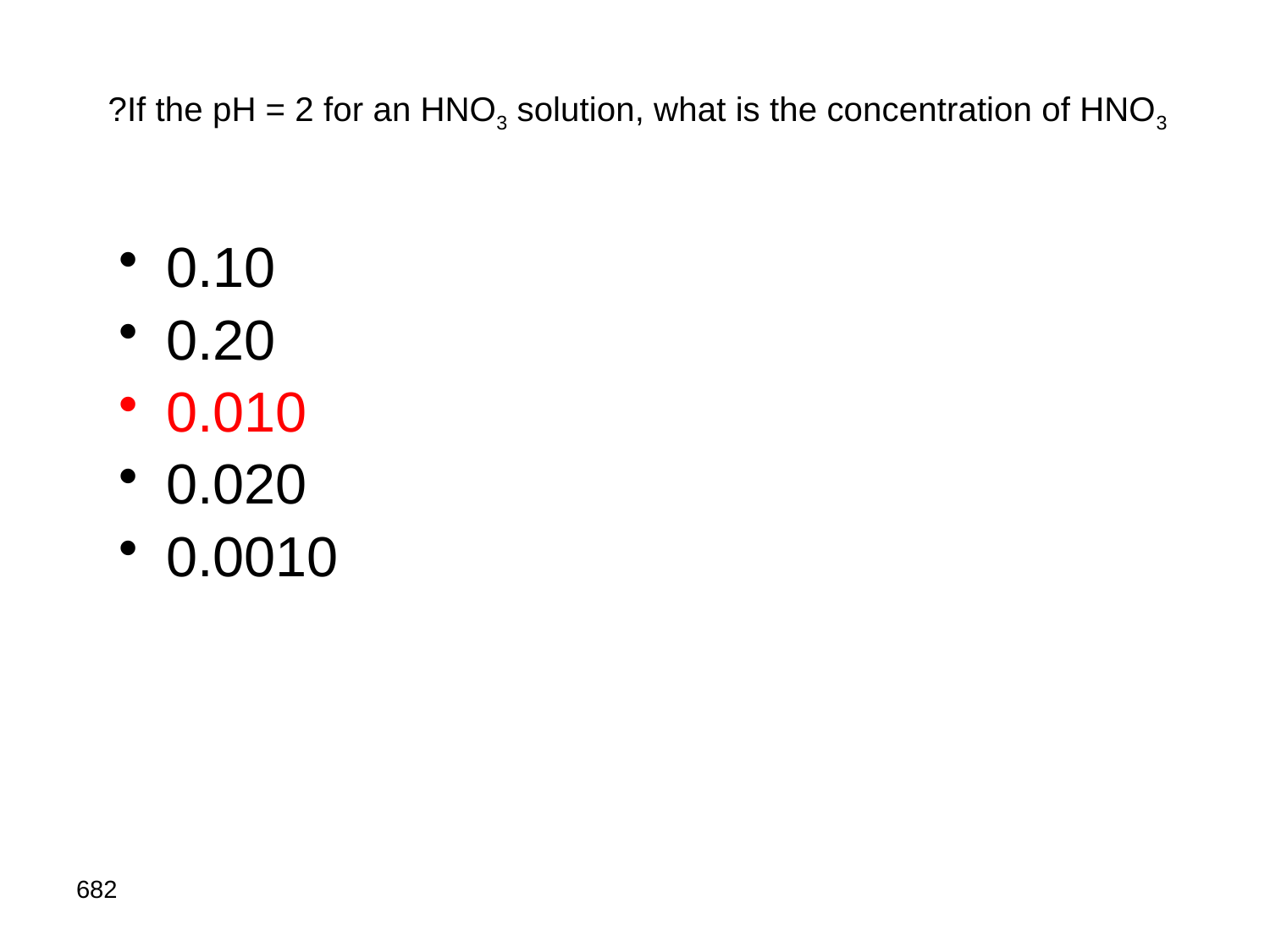

# If the pH = 2 for an HNO3 solution, what is the concentration of HNO3?
0.10
0.20
0.010
0.020
0.0010
682